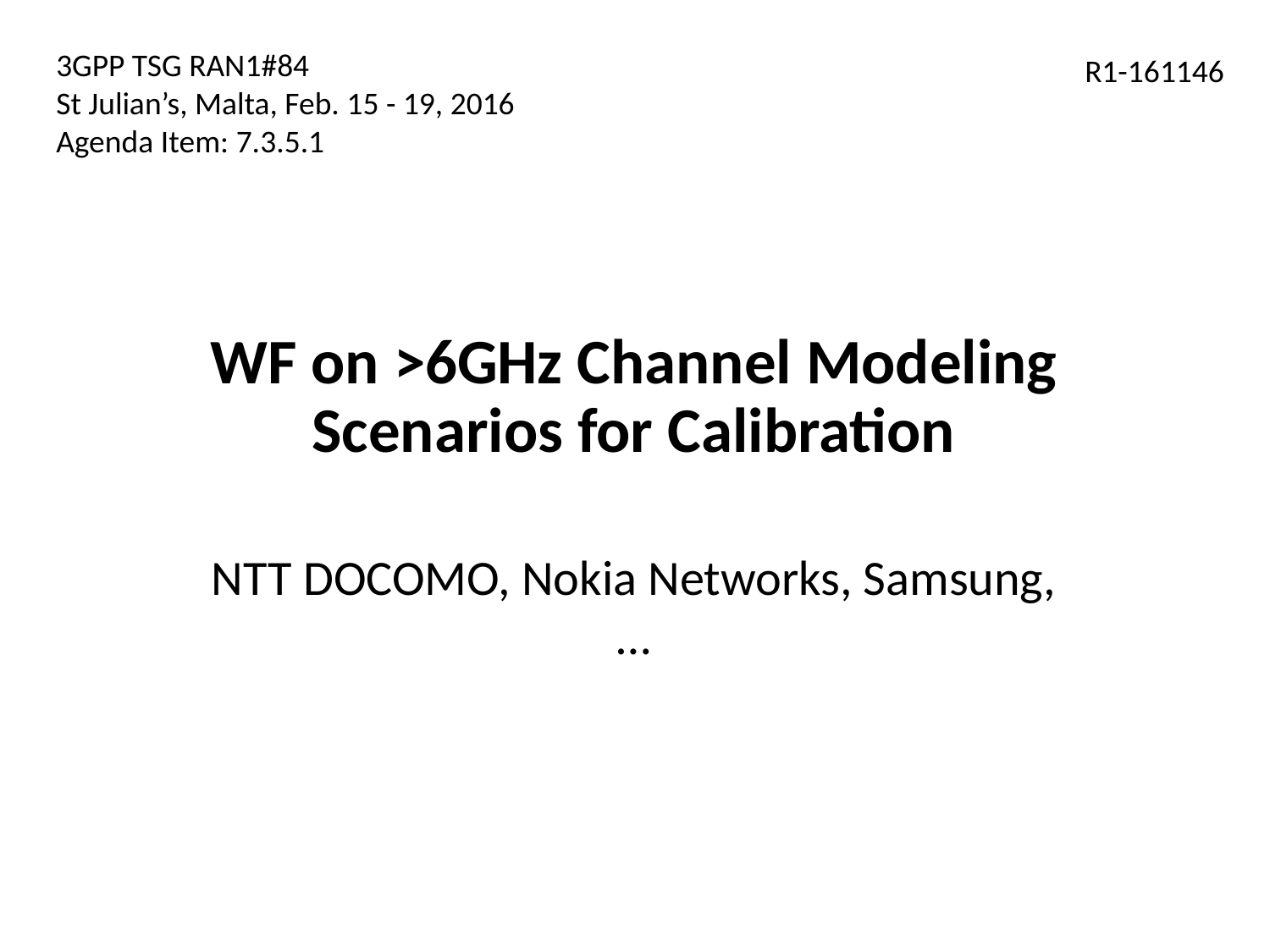

3GPP TSG RAN1#84
St Julian’s, Malta, Feb. 15 - 19, 2016
Agenda Item: 7.3.5.1
R1-161146
# WF on >6GHz Channel Modeling Scenarios for Calibration
NTT DOCOMO, Nokia Networks, Samsung, …